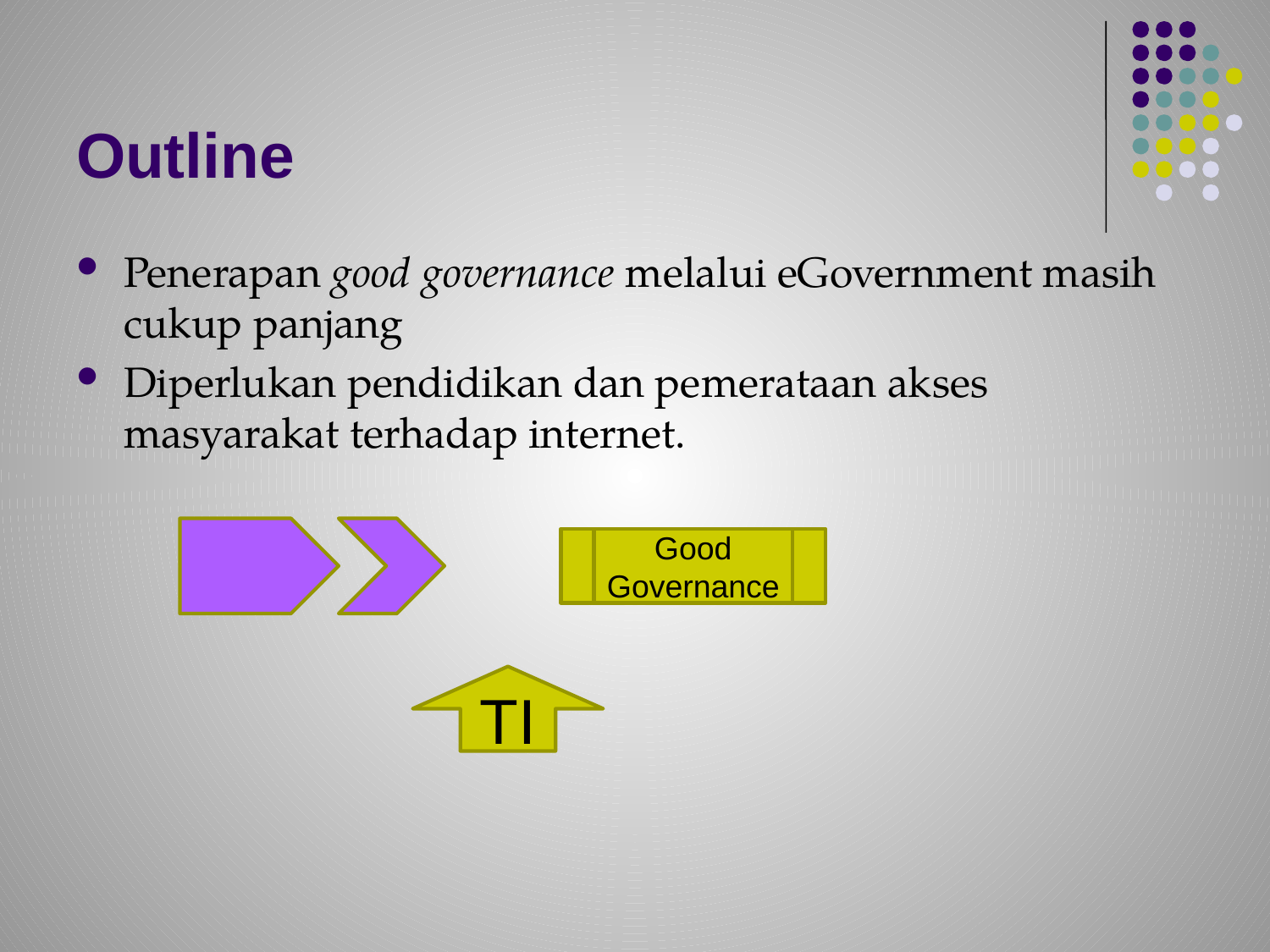

# Outline
Penerapan good governance melalui eGovernment masih cukup panjang
Diperlukan pendidikan dan pemerataan akses masyarakat terhadap internet.

Good Governance
TI